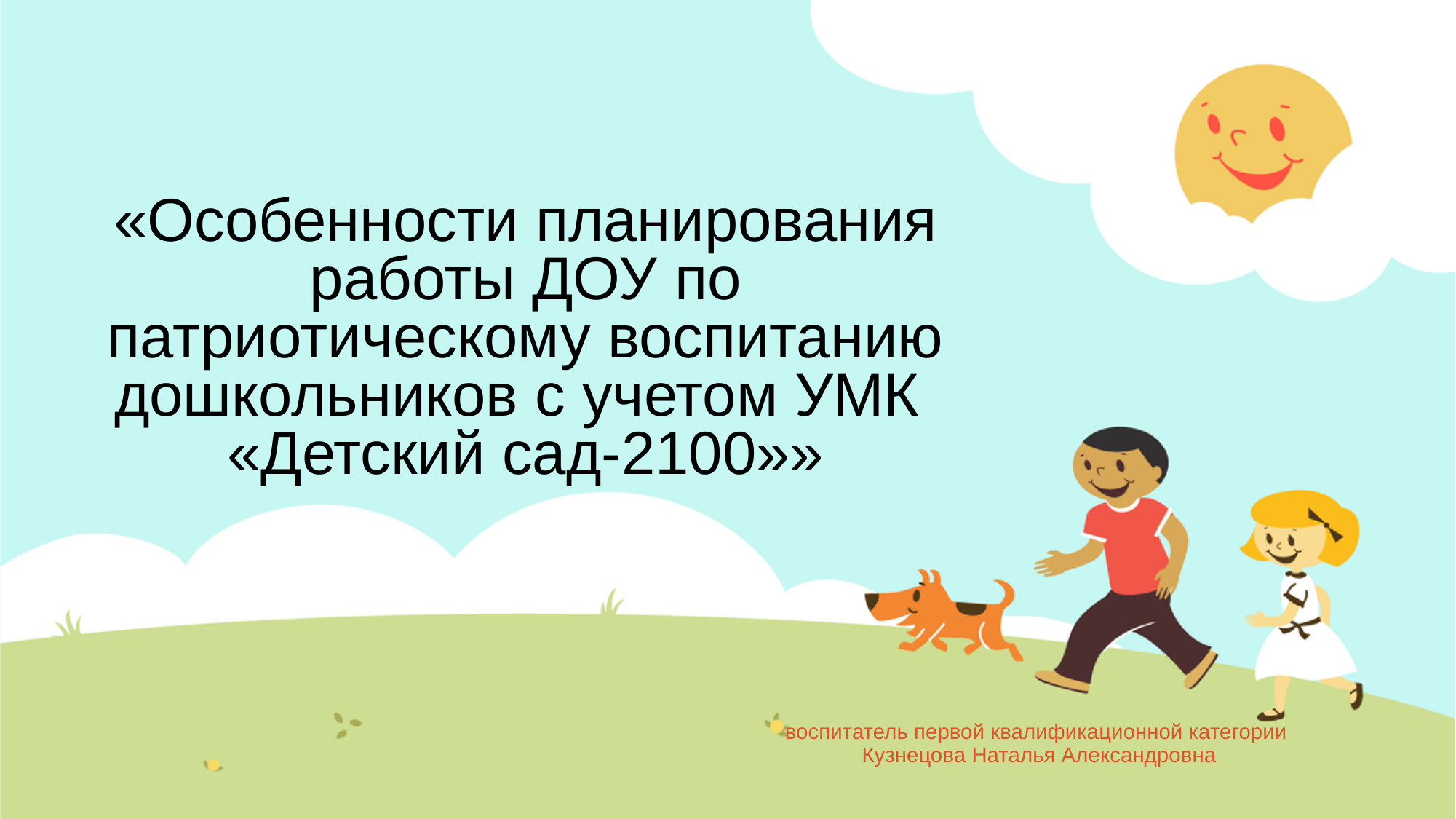

# «Особенности планирования работы ДОУ по патриотическому воспитанию дошкольников с учетом УМК «Детский сад-2100»»
воспитатель первой квалификационной категории
Кузнецова Наталья Александровна